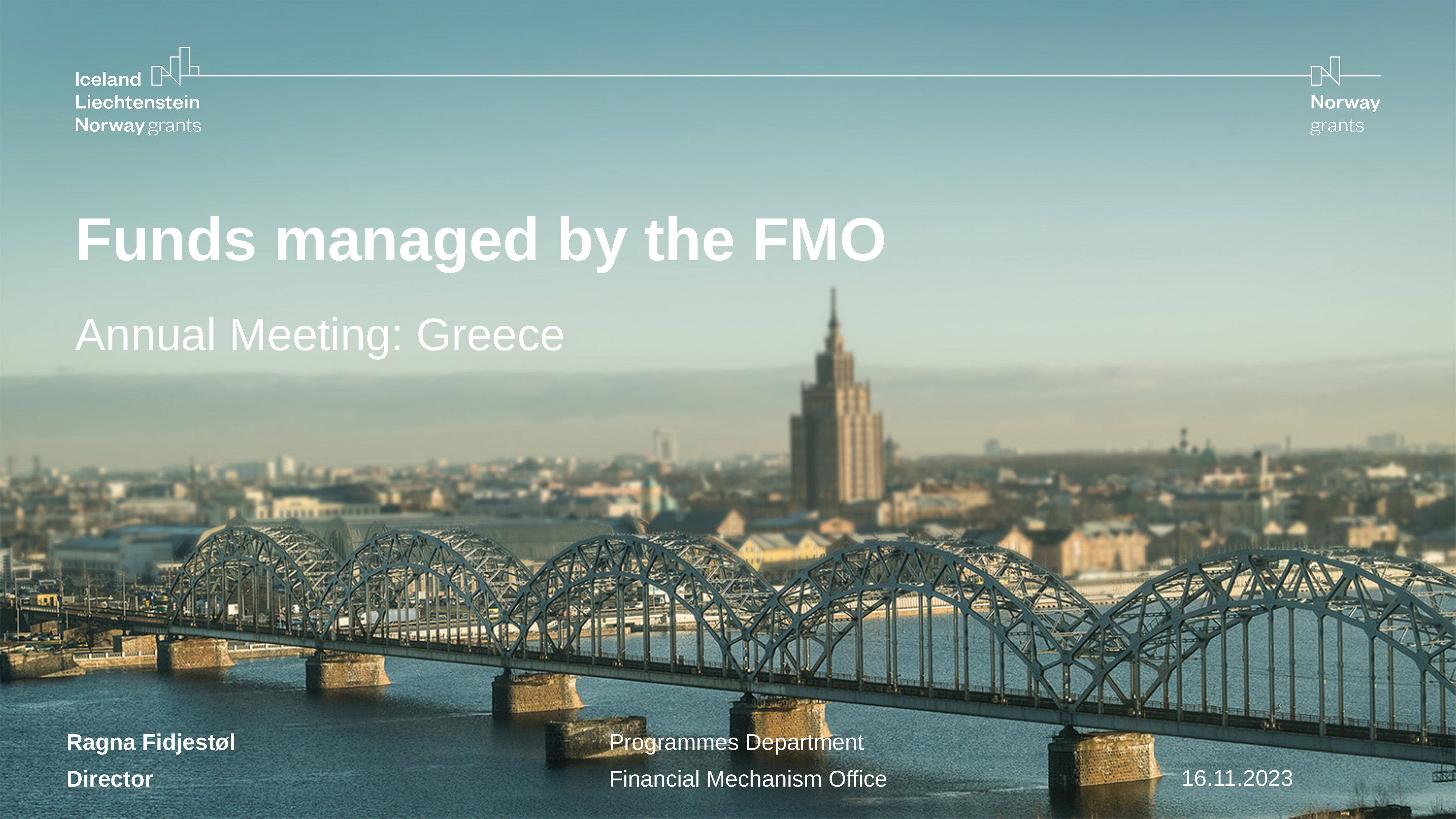

# Funds managed by the FMO
Annual Meeting: Greece
Ragna Fidjestøl
Programmes Department
16.11.2023
Director
Financial Mechanism Office